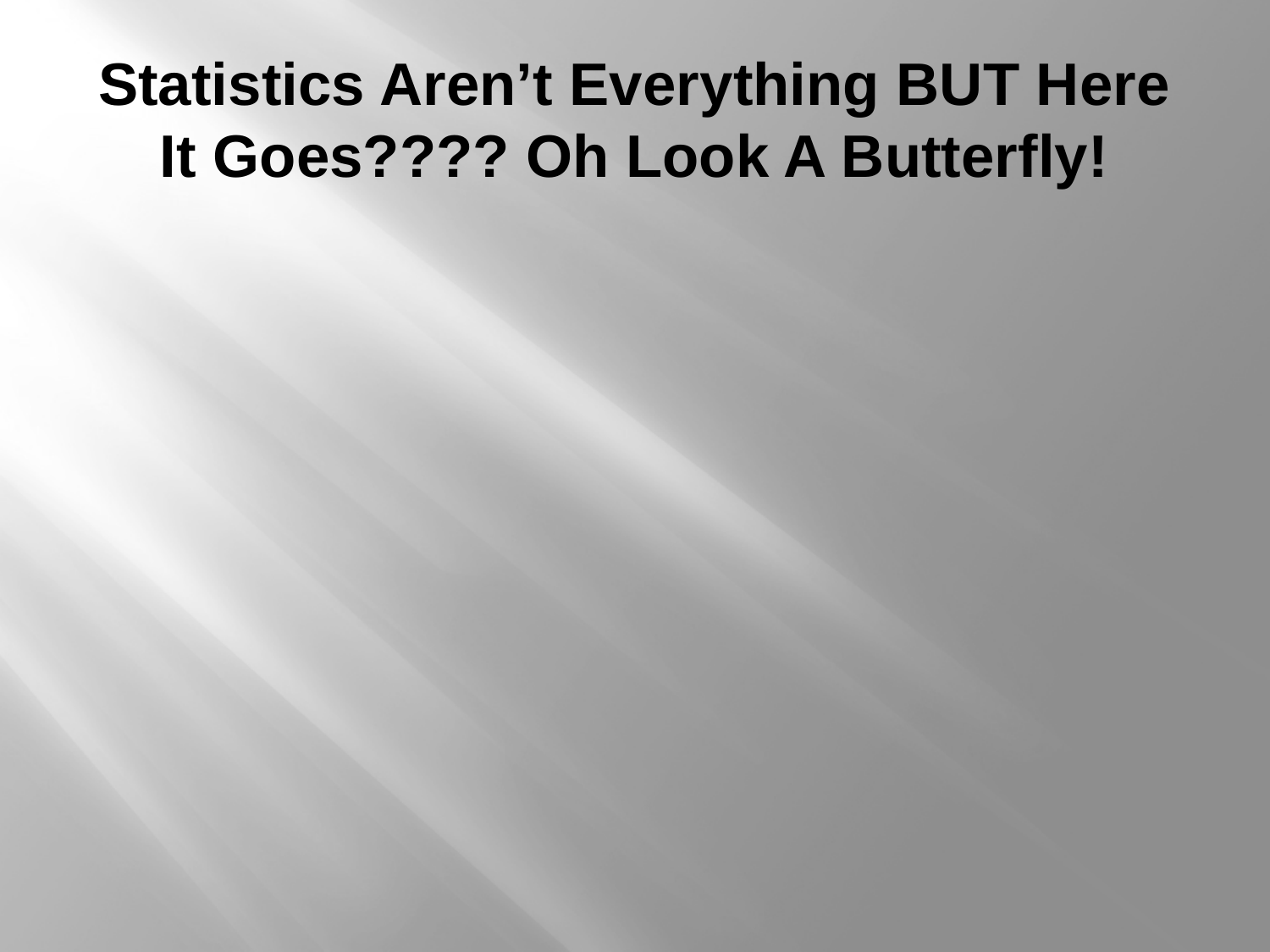

# Statistics Aren’t Everything BUT Here It Goes???? Oh Look A Butterfly!